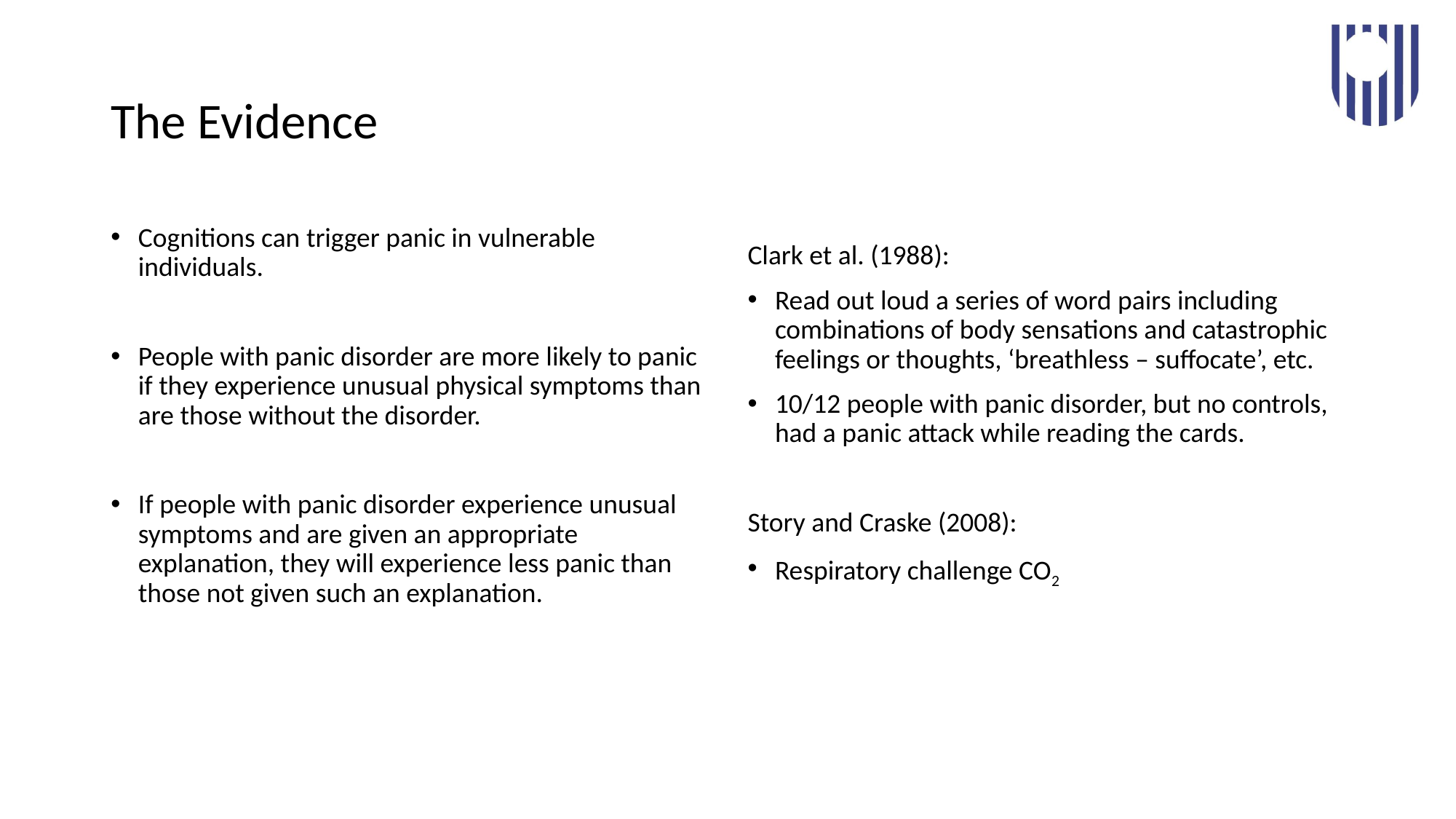

# The Evidence

Clark et al. (1988):
Read out loud a series of word pairs including combinations of body sensations and catastrophic feelings or thoughts, ‘breathless – suffocate’, etc.
10/12 people with panic disorder, but no controls, had a panic attack while reading the cards.

Story and Craske (2008):
Respiratory challenge CO2

Cognitions can trigger panic in vulnerable individuals.

People with panic disorder are more likely to panic if they experience unusual physical symptoms than are those without the disorder.

If people with panic disorder experience unusual symptoms and are given an appropriate explanation, they will experience less panic than those not given such an explanation.